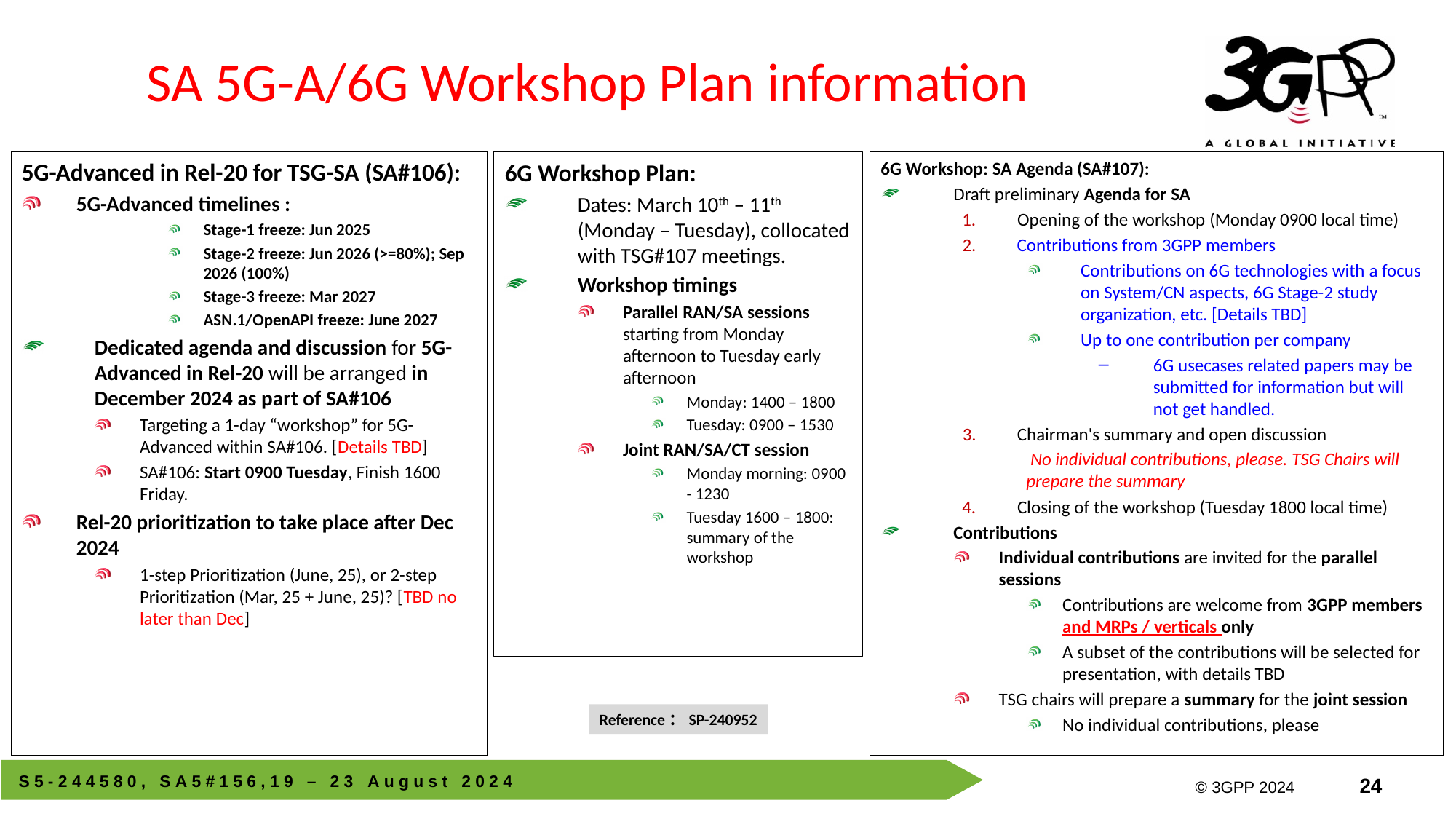

SA 5G-A/6G Workshop Plan information
5G-Advanced in Rel-20 for TSG-SA (SA#106):
5G-Advanced timelines :
Stage-1 freeze: Jun 2025
Stage-2 freeze: Jun 2026 (>=80%); Sep 2026 (100%)
Stage-3 freeze: Mar 2027
ASN.1/OpenAPI freeze: June 2027
Dedicated agenda and discussion for 5G-Advanced in Rel-20 will be arranged in December 2024 as part of SA#106
Targeting a 1-day “workshop” for 5G-Advanced within SA#106. [Details TBD]
SA#106: Start 0900 Tuesday, Finish 1600 Friday.
Rel-20 prioritization to take place after Dec 2024
1-step Prioritization (June, 25), or 2-step Prioritization (Mar, 25 + June, 25)? [TBD no later than Dec]
6G Workshop: SA Agenda (SA#107):
Draft preliminary Agenda for SA
Opening of the workshop (Monday 0900 local time)
Contributions from 3GPP members
Contributions on 6G technologies with a focus on System/CN aspects, 6G Stage-2 study organization, etc. [Details TBD]
Up to one contribution per company
6G usecases related papers may be submitted for information but will not get handled.
Chairman's summary and open discussion
 No individual contributions, please. TSG Chairs will prepare the summary
Closing of the workshop (Tuesday 1800 local time)
Contributions
Individual contributions are invited for the parallel sessions
Contributions are welcome from 3GPP members and MRPs / verticals only
A subset of the contributions will be selected for presentation, with details TBD
TSG chairs will prepare a summary for the joint session
No individual contributions, please
6G Workshop Plan:
Dates: March 10th – 11th (Monday – Tuesday), collocated with TSG#107 meetings.
Workshop timings
Parallel RAN/SA sessions starting from Monday afternoon to Tuesday early afternoon
Monday: 1400 – 1800
Tuesday: 0900 – 1530
Joint RAN/SA/CT session
Monday morning: 0900 - 1230
Tuesday 1600 – 1800: summary of the workshop
Reference：SP-240952